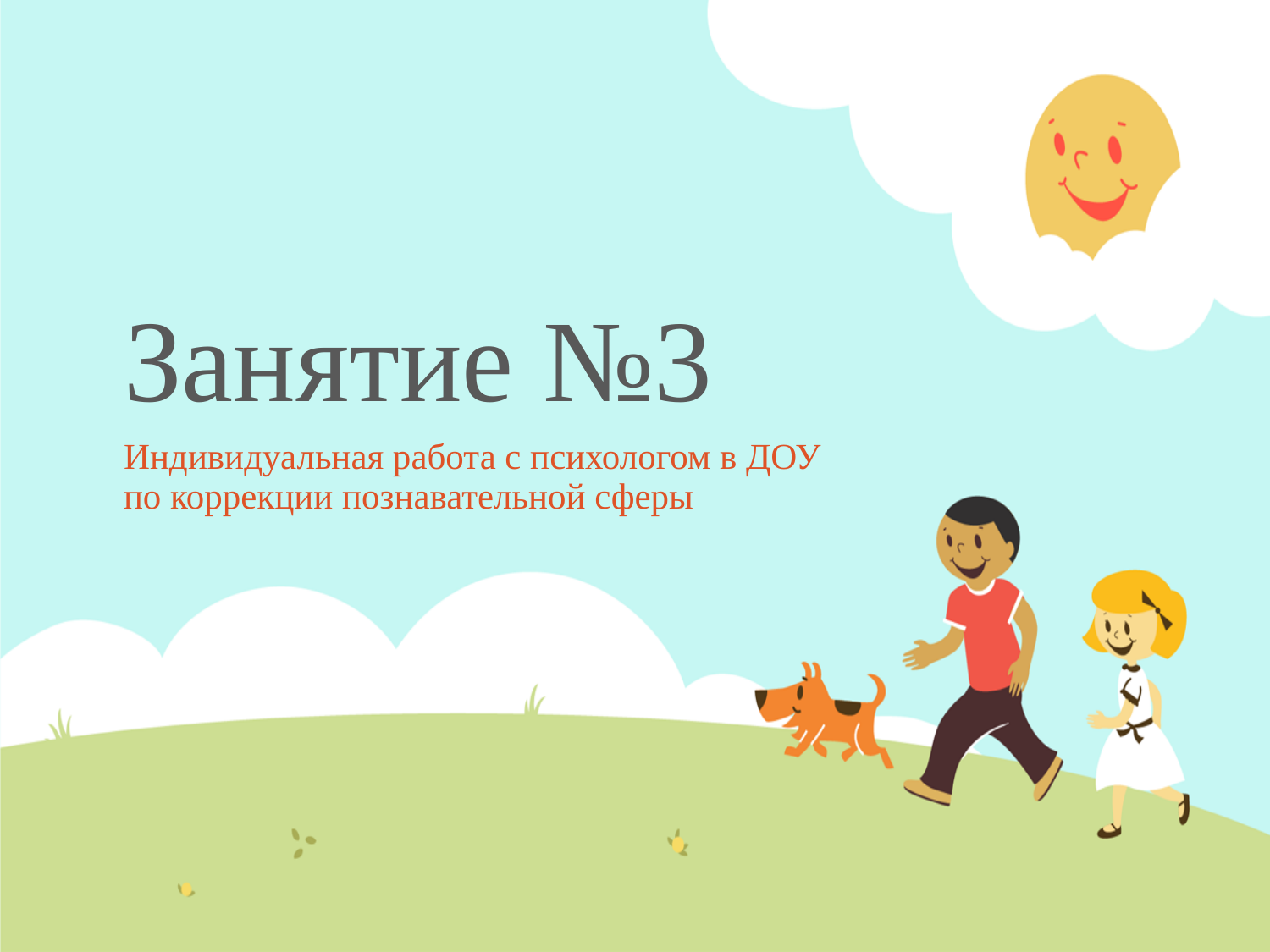

# Занятие №3
Индивидуальная работа с психологом в ДОУ по коррекции познавательной сферы